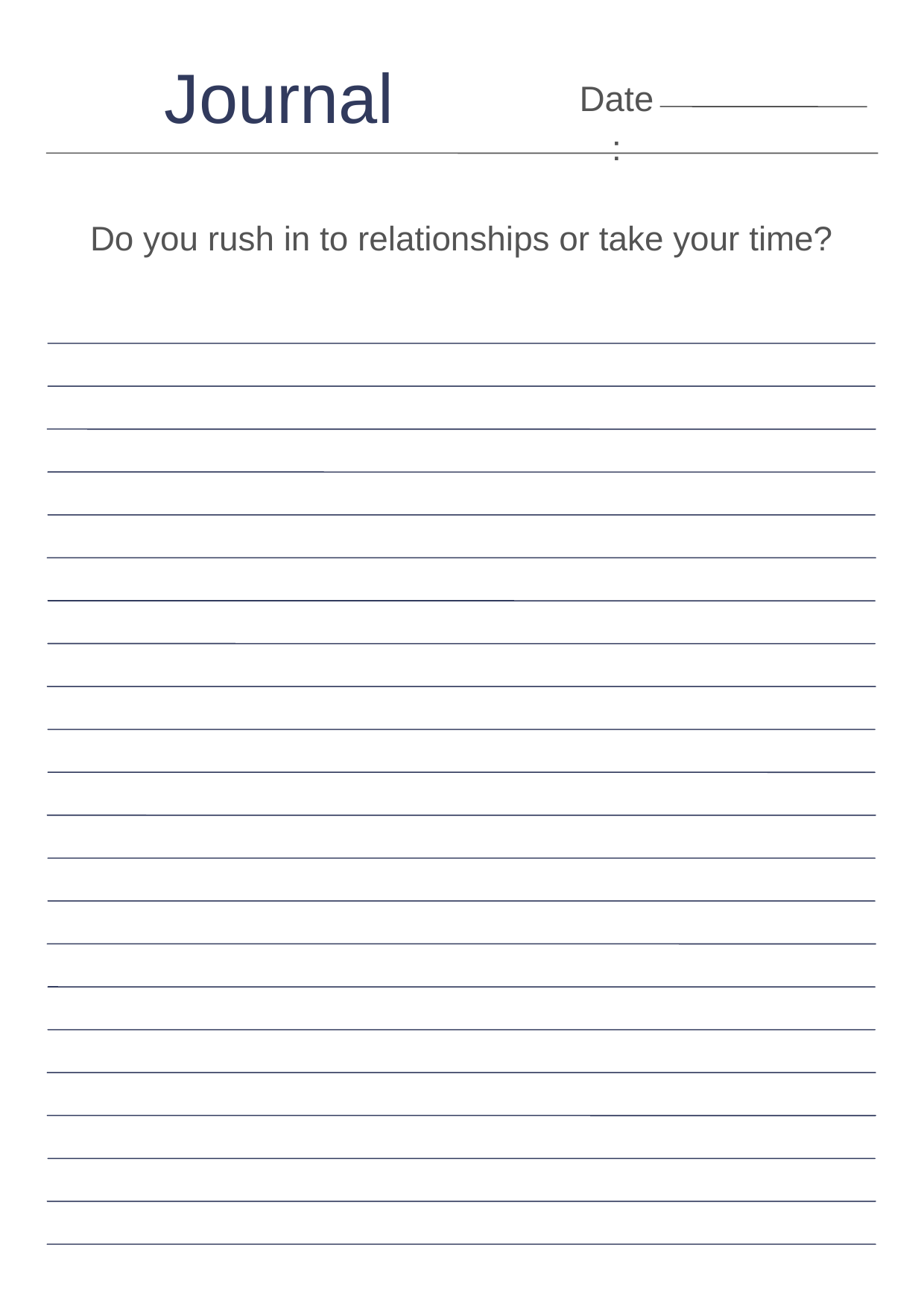

Journal
Date:

Do you rush in to relationships or take your time?